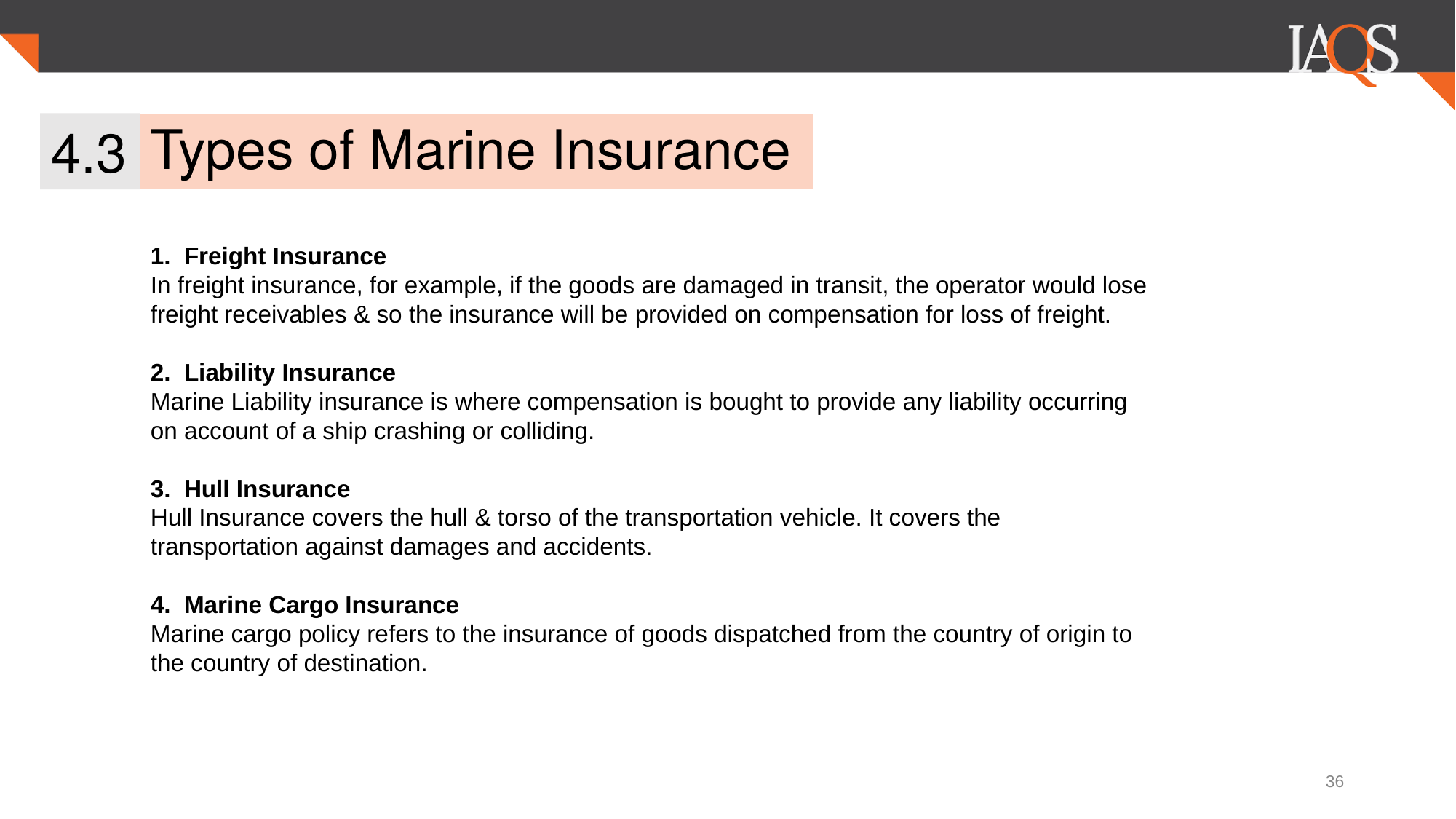

4.3
# Types of Marine Insurance
1.  Freight Insurance
In freight insurance, for example, if the goods are damaged in transit, the operator would lose freight receivables & so the insurance will be provided on compensation for loss of freight.

2.  Liability Insurance
Marine Liability insurance is where compensation is bought to provide any liability occurring on account of a ship crashing or colliding.

3.  Hull Insurance
Hull Insurance covers the hull & torso of the transportation vehicle. It covers the transportation against damages and accidents.

4.  Marine Cargo Insurance
Marine cargo policy refers to the insurance of goods dispatched from the country of origin to the country of destination.
36